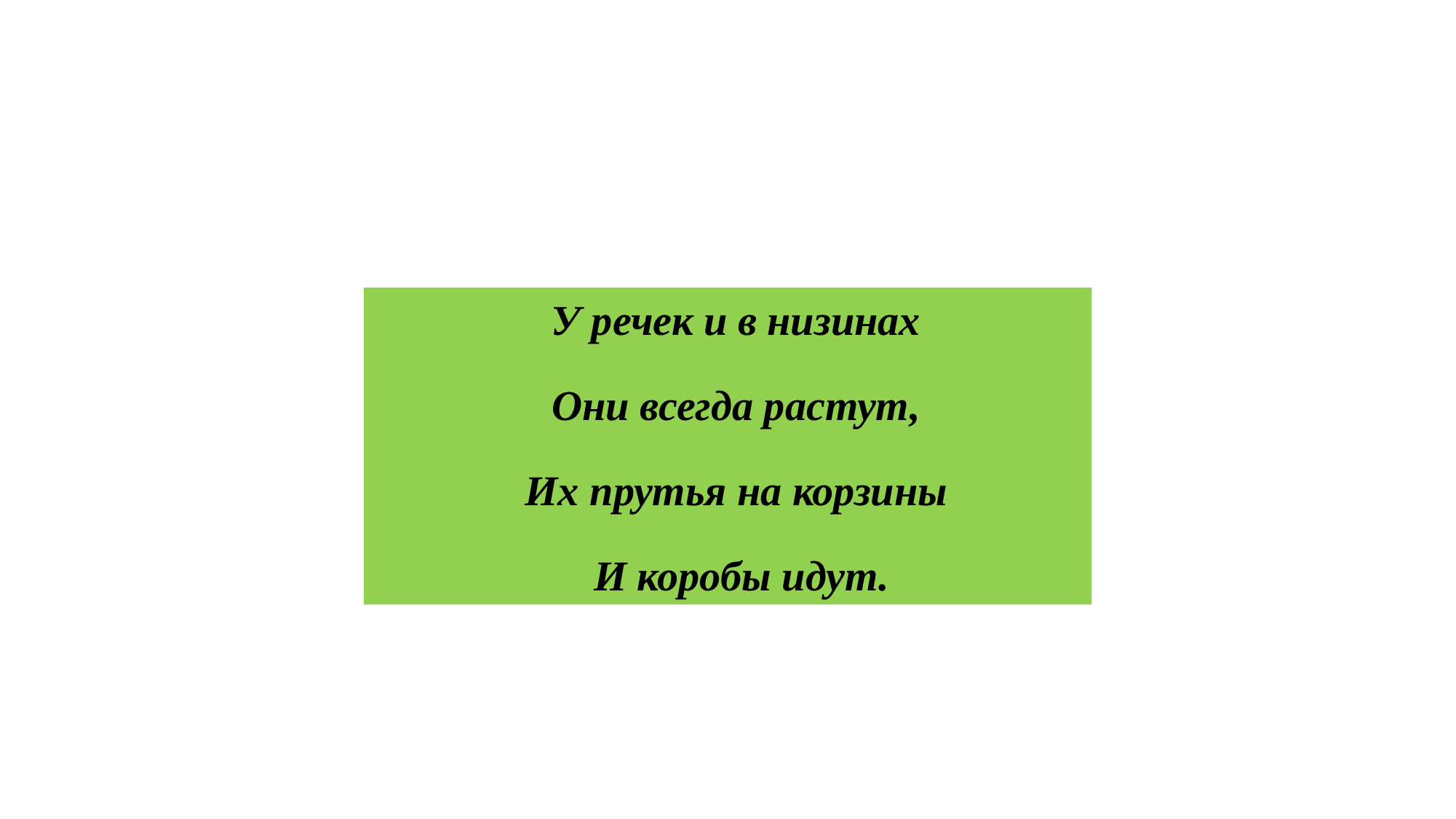

У речек и в низинах
Они всегда растут,
Их прутья на корзины
И коробы идут.